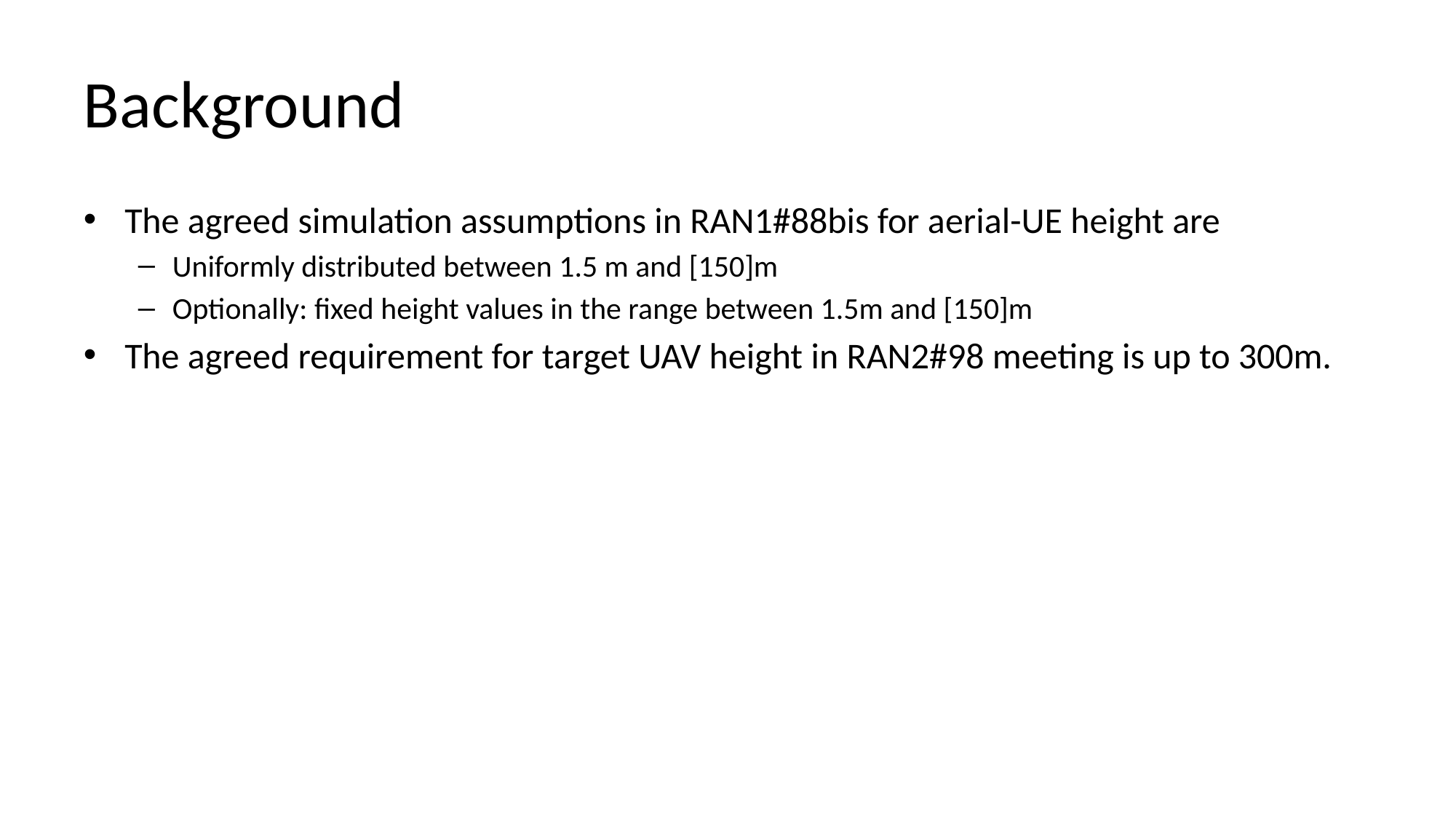

# Background
The agreed simulation assumptions in RAN1#88bis for aerial-UE height are
Uniformly distributed between 1.5 m and [150]m
Optionally: fixed height values in the range between 1.5m and [150]m
The agreed requirement for target UAV height in RAN2#98 meeting is up to 300m.